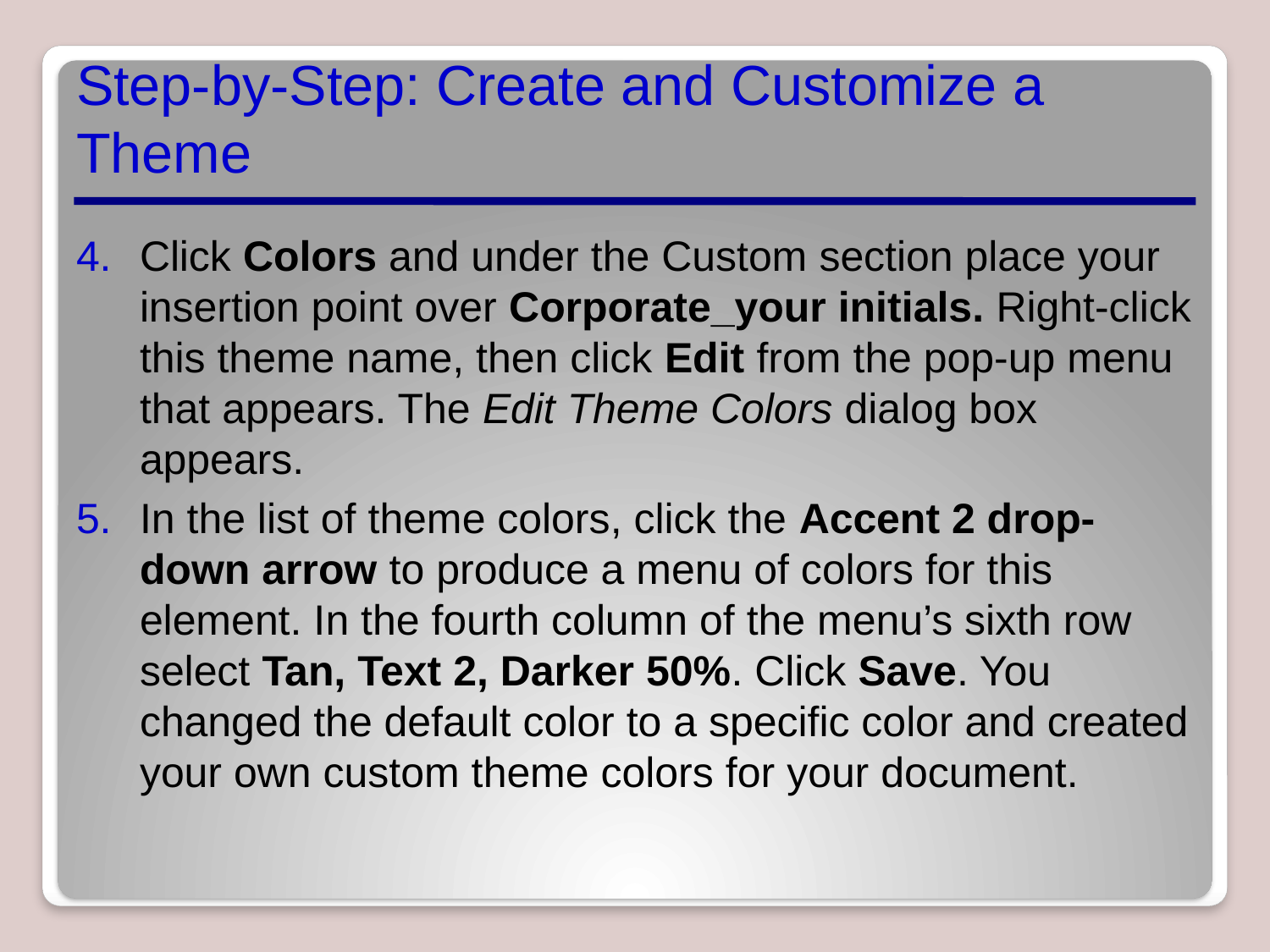

# Step-by-Step: Create and Customize a Theme
Click Colors and under the Custom section place your insertion point over Corporate_your initials. Right-click this theme name, then click Edit from the pop-up menu that appears. The Edit Theme Colors dialog box appears.
In the list of theme colors, click the Accent 2 drop-down arrow to produce a menu of colors for this element. In the fourth column of the menu’s sixth row select Tan, Text 2, Darker 50%. Click Save. You changed the default color to a specific color and created your own custom theme colors for your document.